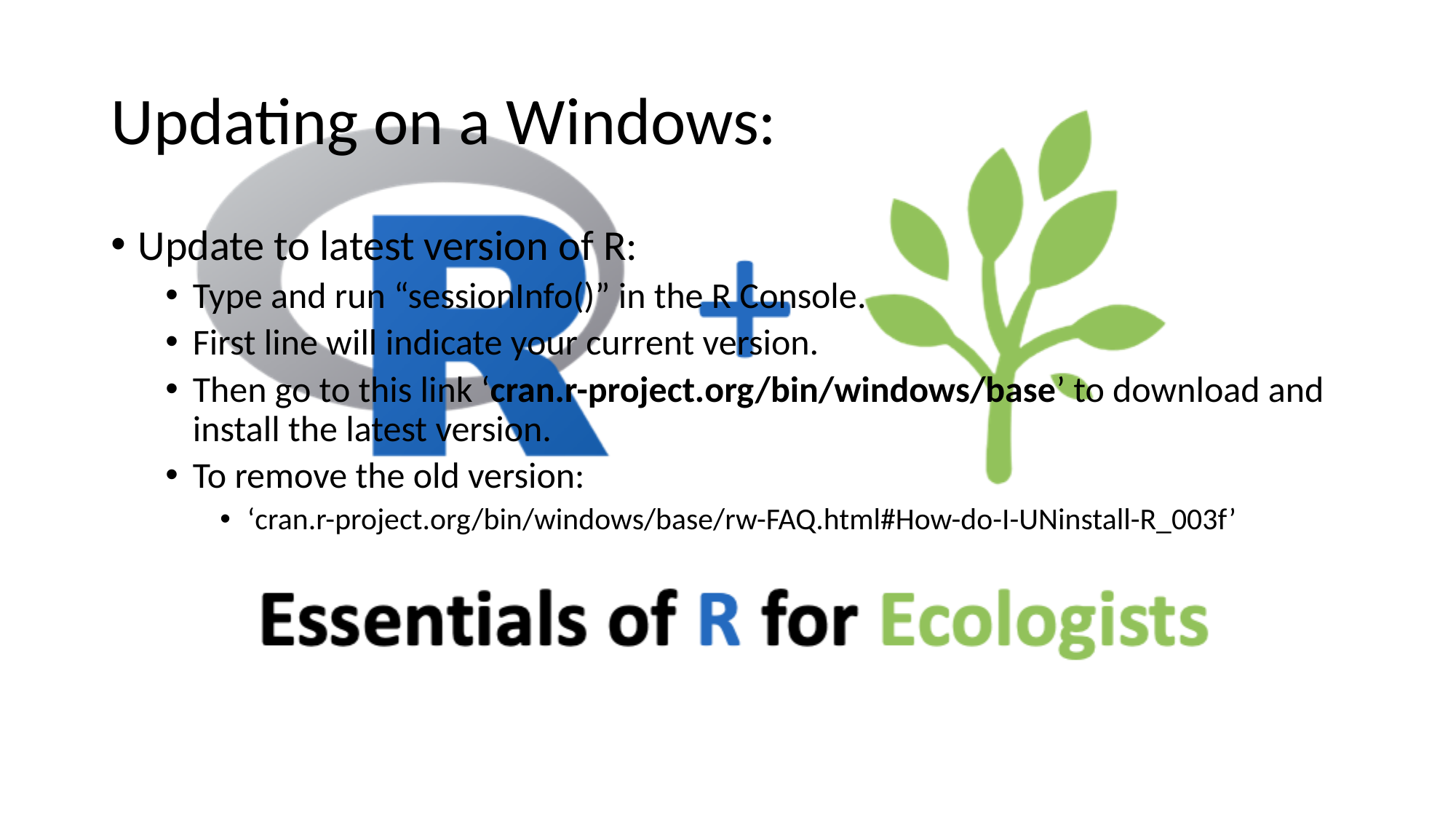

# Updating on a Windows:
Update to latest version of R:
Type and run “sessionInfo()” in the R Console.
First line will indicate your current version.
Then go to this link ‘cran.r-project.org/bin/windows/base’ to download and install the latest version.
To remove the old version:
‘cran.r-project.org/bin/windows/base/rw-FAQ.html#How-do-I-UNinstall-R_003f’